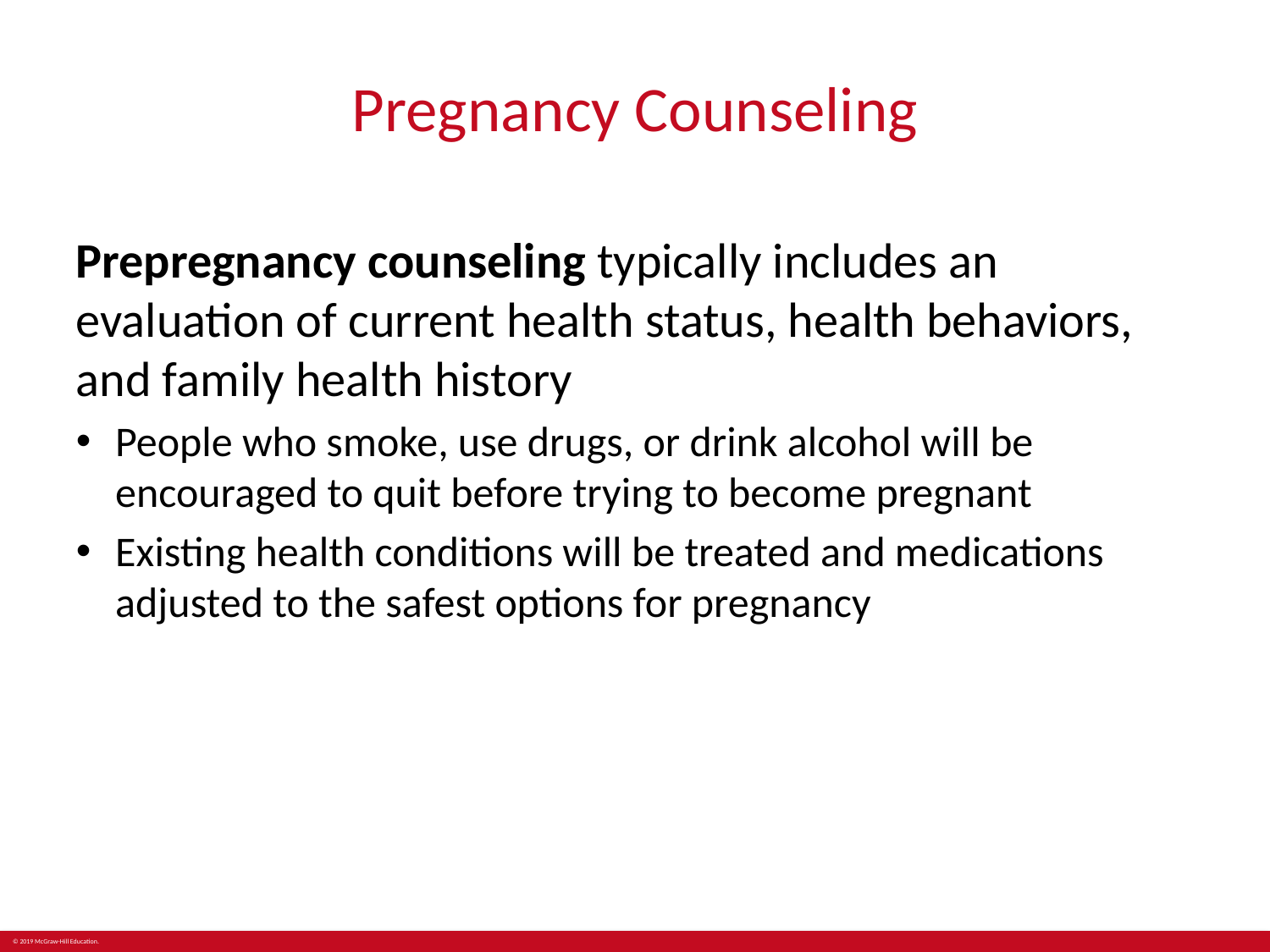

# Pregnancy Counseling
Prepregnancy counseling typically includes an evaluation of current health status, health behaviors, and family health history
People who smoke, use drugs, or drink alcohol will be encouraged to quit before trying to become pregnant
Existing health conditions will be treated and medications adjusted to the safest options for pregnancy